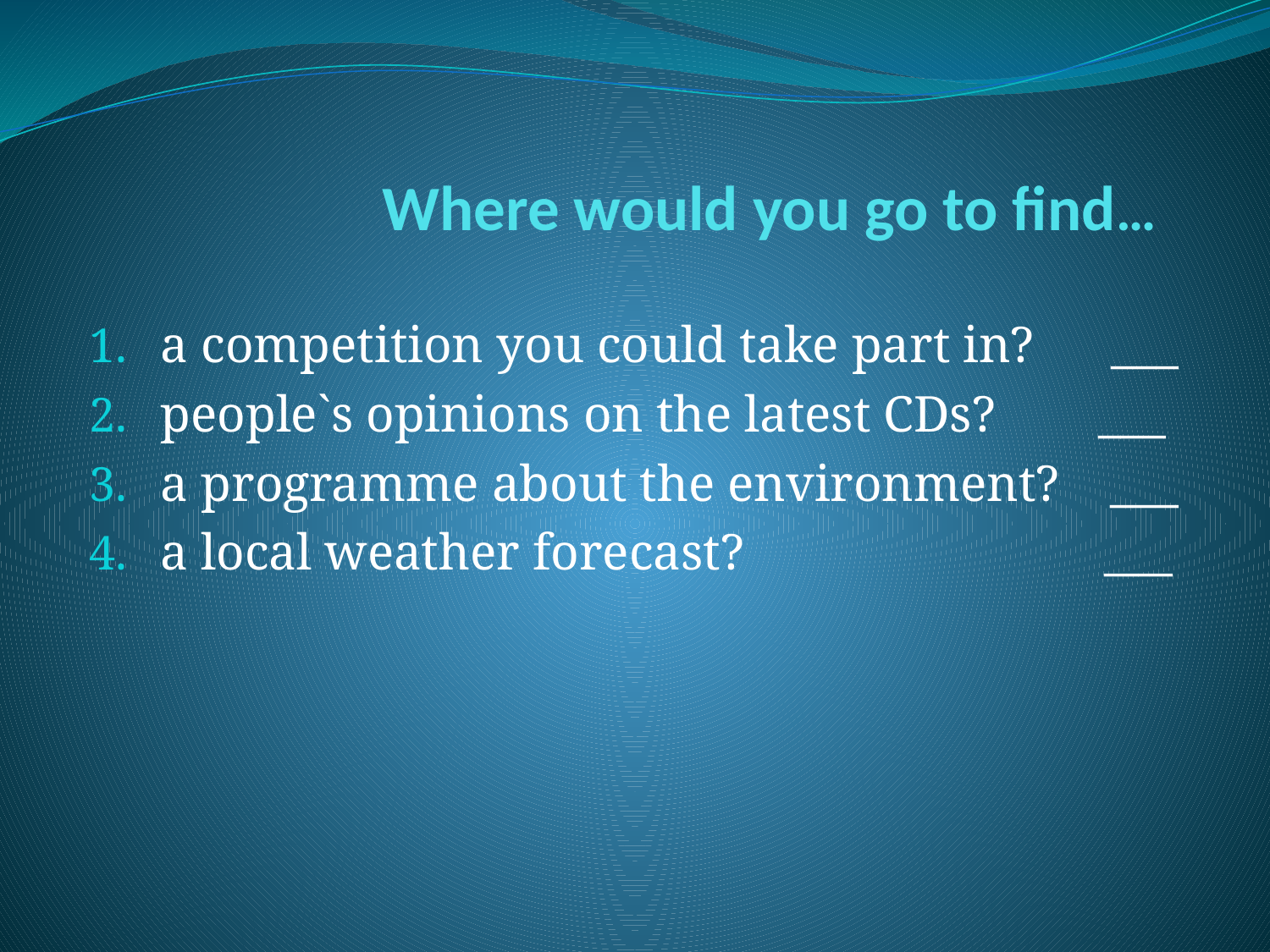

# Where would you go to find…
a competition you could take part in?      ___
people`s opinions on the latest CDs?        ___
a programme about the environment?    ___
a local weather forecast?                            ___